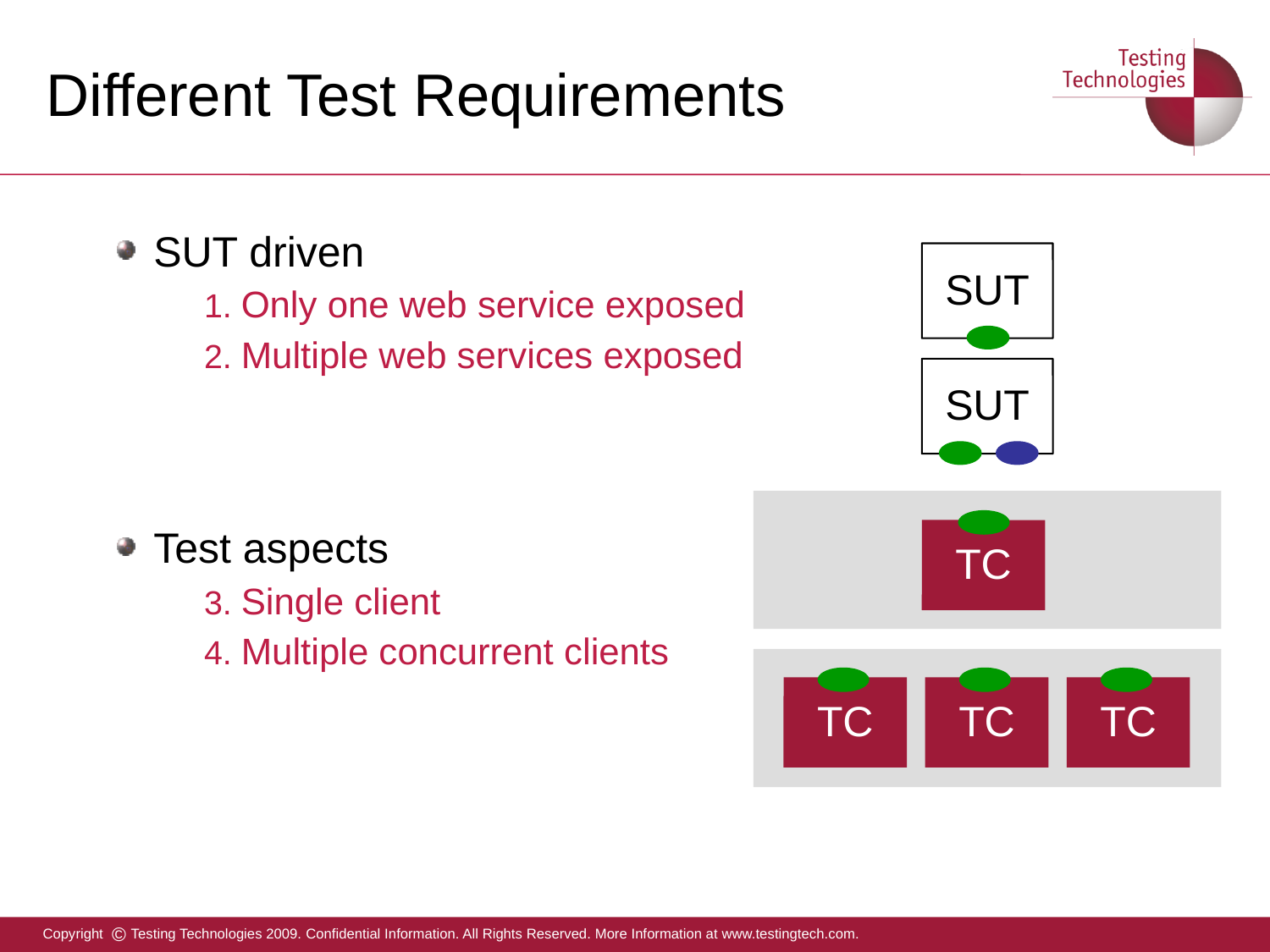

# Different Test Requirements
SUT driven
Only one web service exposed
Multiple web services exposed

Test aspects
Single client
Multiple concurrent clients

SUT

SUT

TC

TC
TC
TC